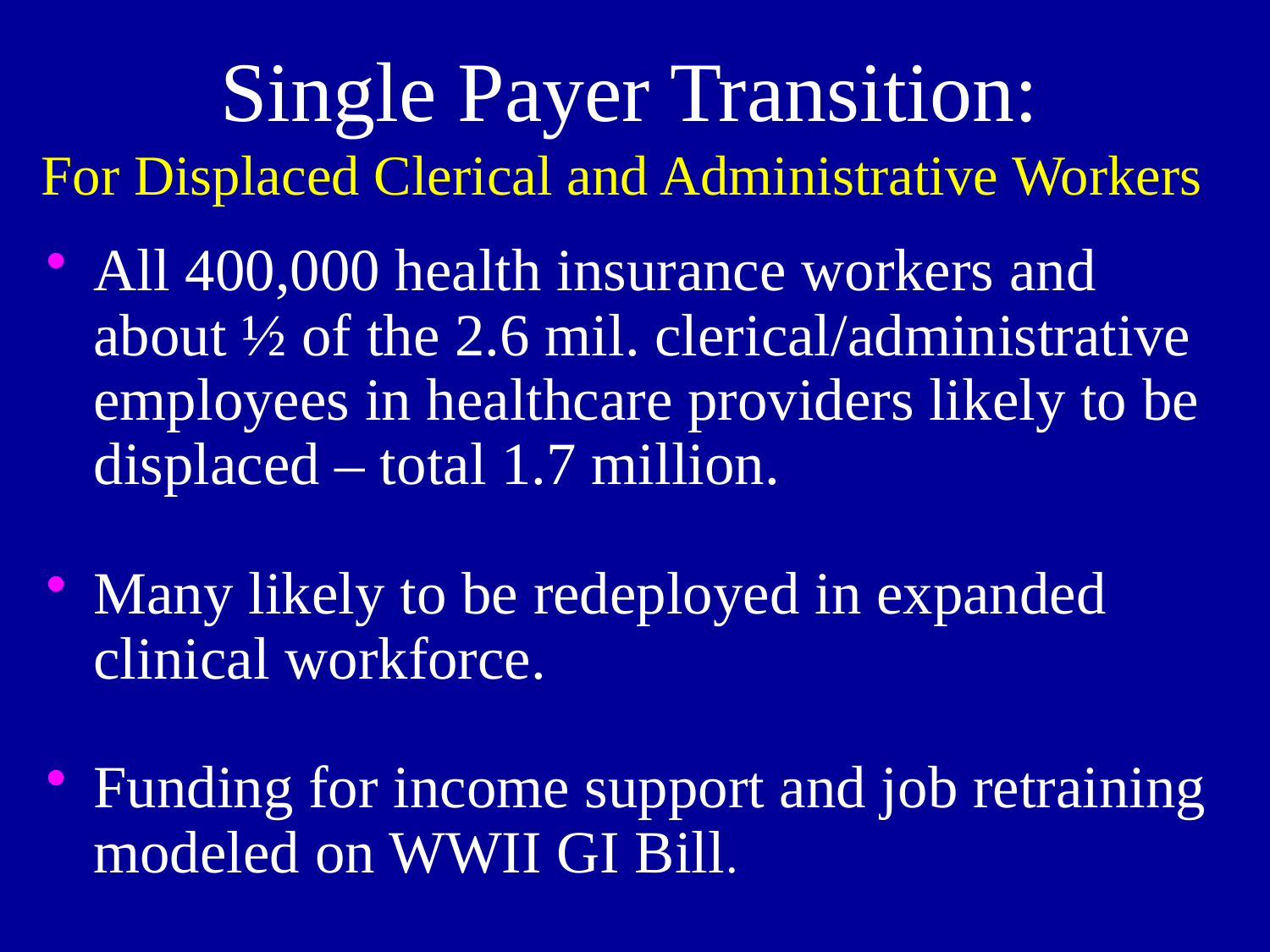

Single Payer Transition:
For Displaced Clerical and Administrative Workers
All 400,000 health insurance workers and about ½ of the 2.6 mil. clerical/administrative employees in healthcare providers likely to be displaced – total 1.7 million.

Many likely to be redeployed in expanded clinical workforce.

Funding for income support and job retraining modeled on WWII GI Bill.